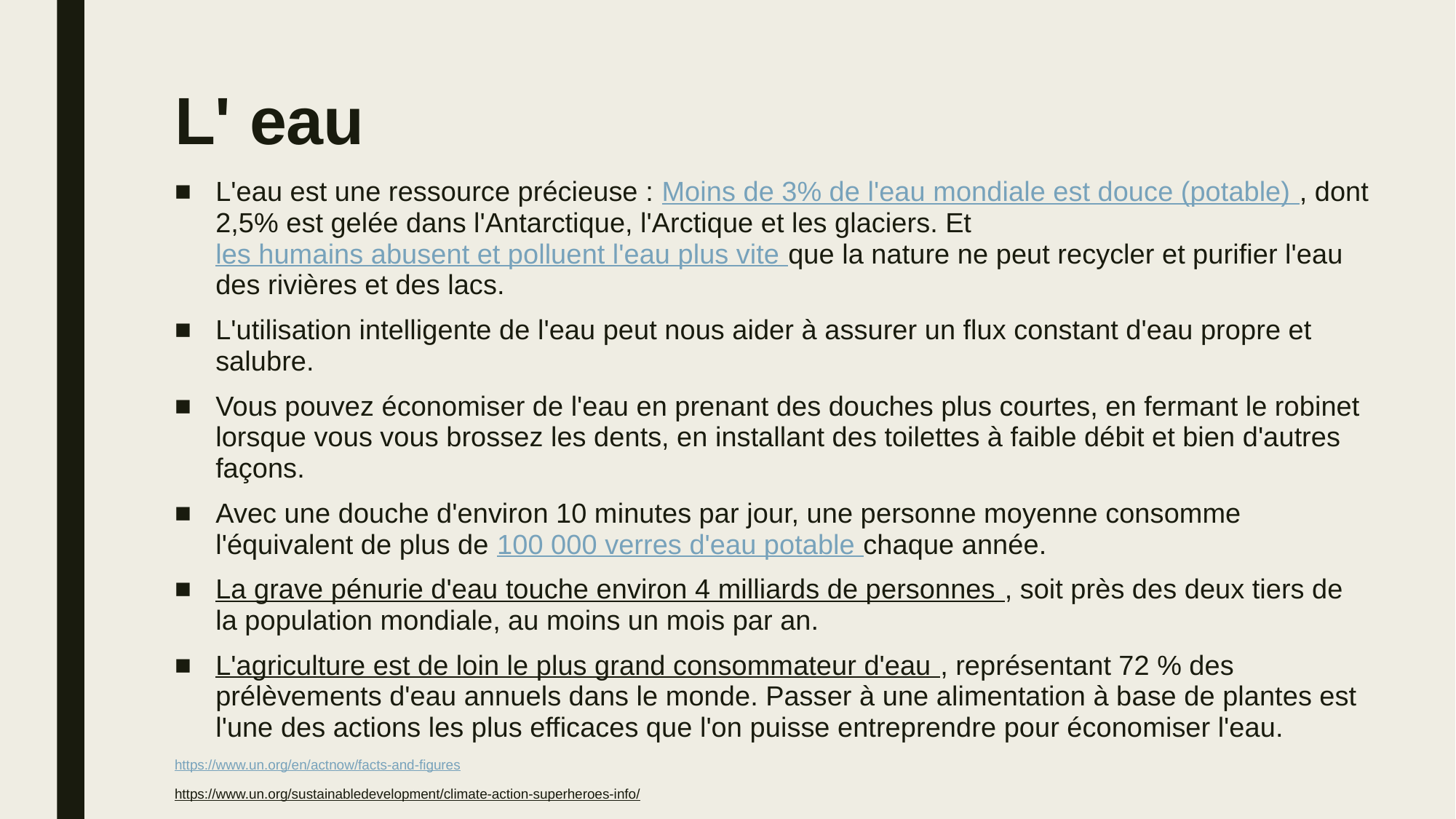

# L' eau
L'eau est une ressource précieuse : Moins de 3% de l'eau mondiale est douce (potable) , dont 2,5% est gelée dans l'Antarctique, l'Arctique et les glaciers. Et les humains abusent et polluent l'eau plus vite que la nature ne peut recycler et purifier l'eau des rivières et des lacs.
L'utilisation intelligente de l'eau peut nous aider à assurer un flux constant d'eau propre et salubre.
Vous pouvez économiser de l'eau en prenant des douches plus courtes, en fermant le robinet lorsque vous vous brossez les dents, en installant des toilettes à faible débit et bien d'autres façons.
Avec une douche d'environ 10 minutes par jour, une personne moyenne consomme l'équivalent de plus de 100 000 verres d'eau potable chaque année.
La grave pénurie d'eau touche environ 4 milliards de personnes , soit près des deux tiers de la population mondiale, au moins un mois par an.
L'agriculture est de loin le plus grand consommateur d'eau , représentant 72 % des prélèvements d'eau annuels dans le monde. Passer à une alimentation à base de plantes est l'une des actions les plus efficaces que l'on puisse entreprendre pour économiser l'eau.
https://www.un.org/en/actnow/facts-and-figures
https://www.un.org/sustainabledevelopment/climate-action-superheroes-info/